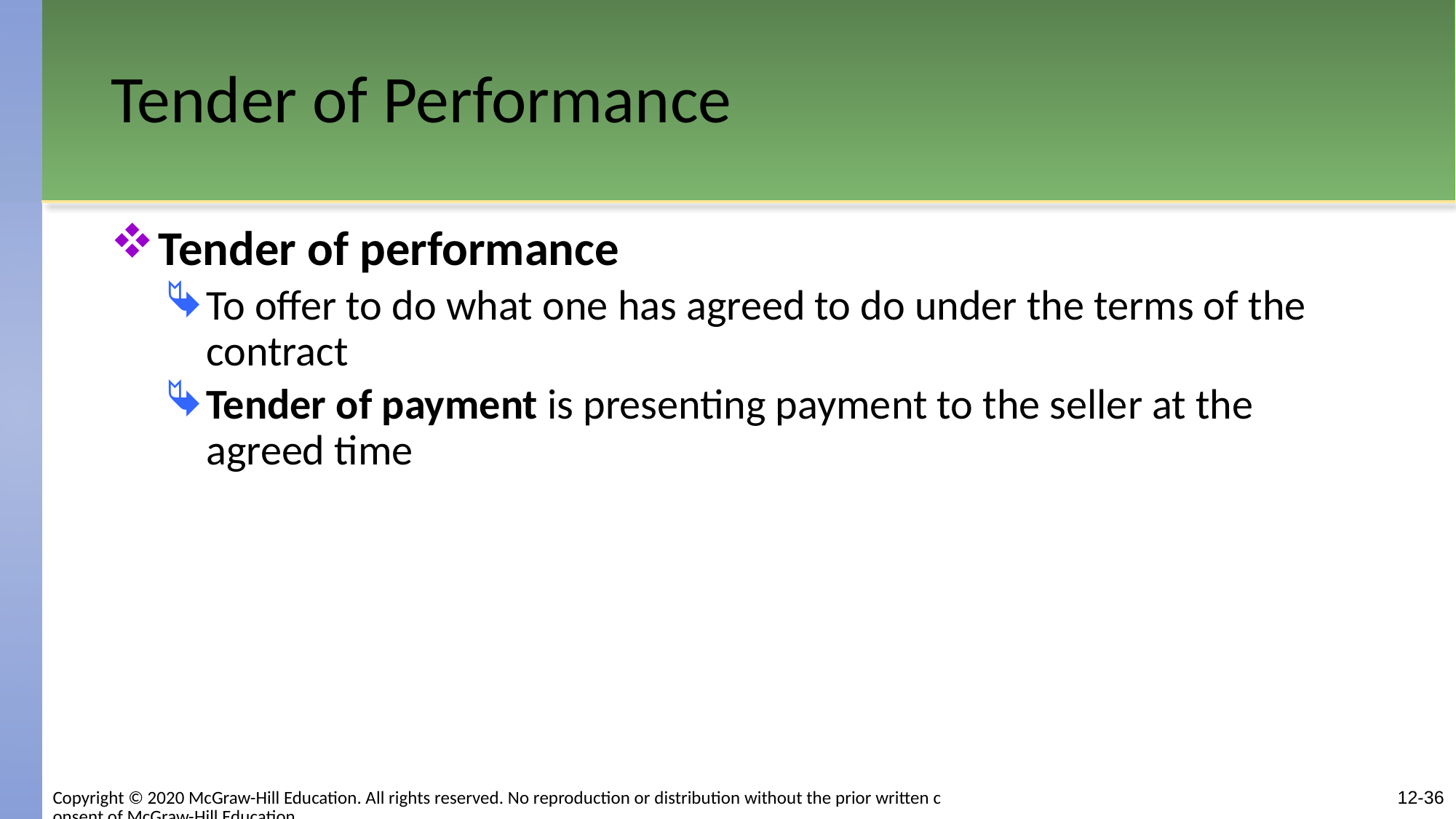

# Tender of Performance
Tender of performance
To offer to do what one has agreed to do under the terms of the contract
Tender of payment is presenting payment to the seller at the agreed time
12-36
Copyright © 2020 McGraw-Hill Education. All rights reserved. No reproduction or distribution without the prior written consent of McGraw-Hill Education.